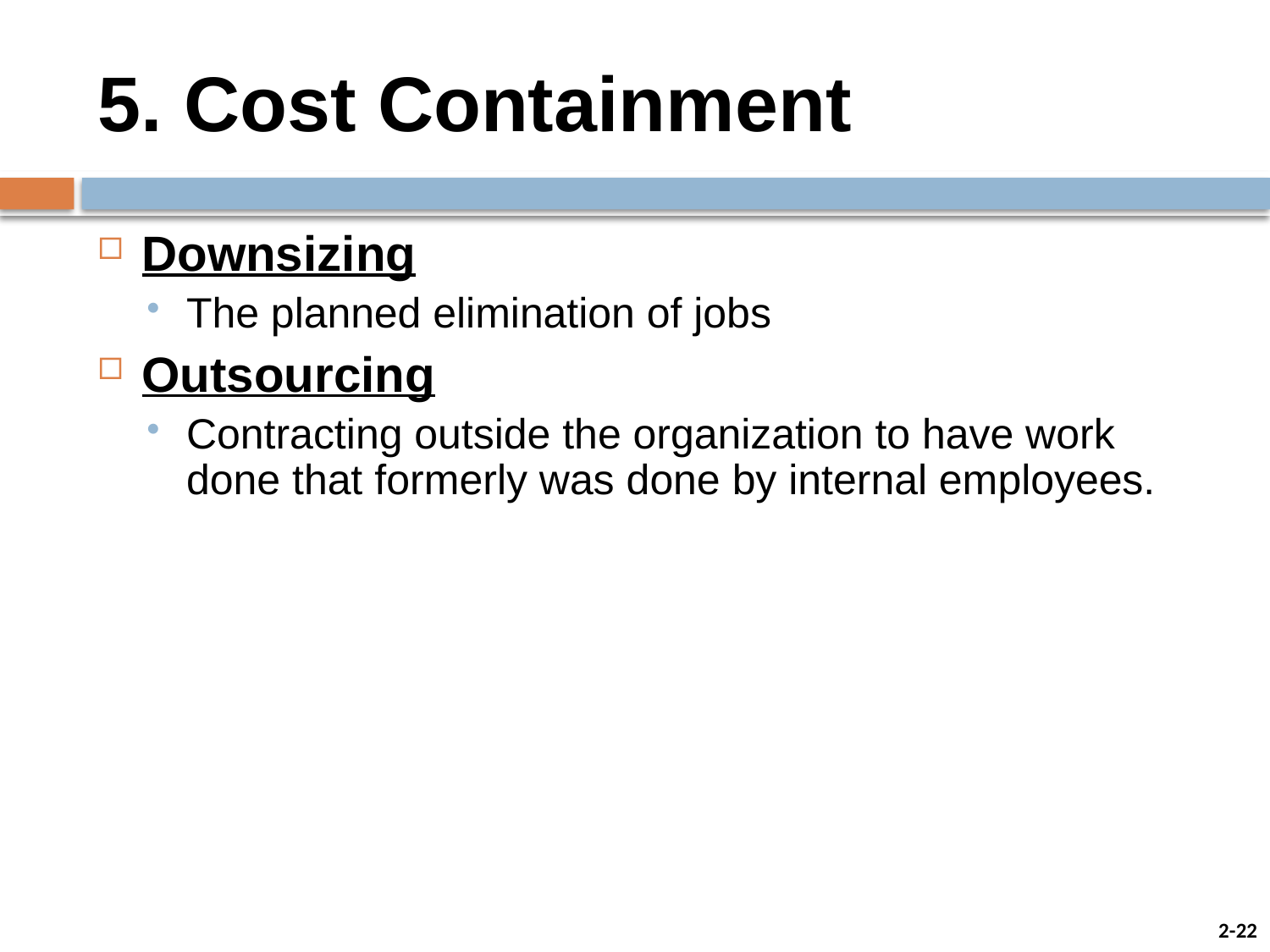

# 5. Cost Containment
Downsizing
The planned elimination of jobs
Outsourcing
Contracting outside the organization to have work done that formerly was done by internal employees.